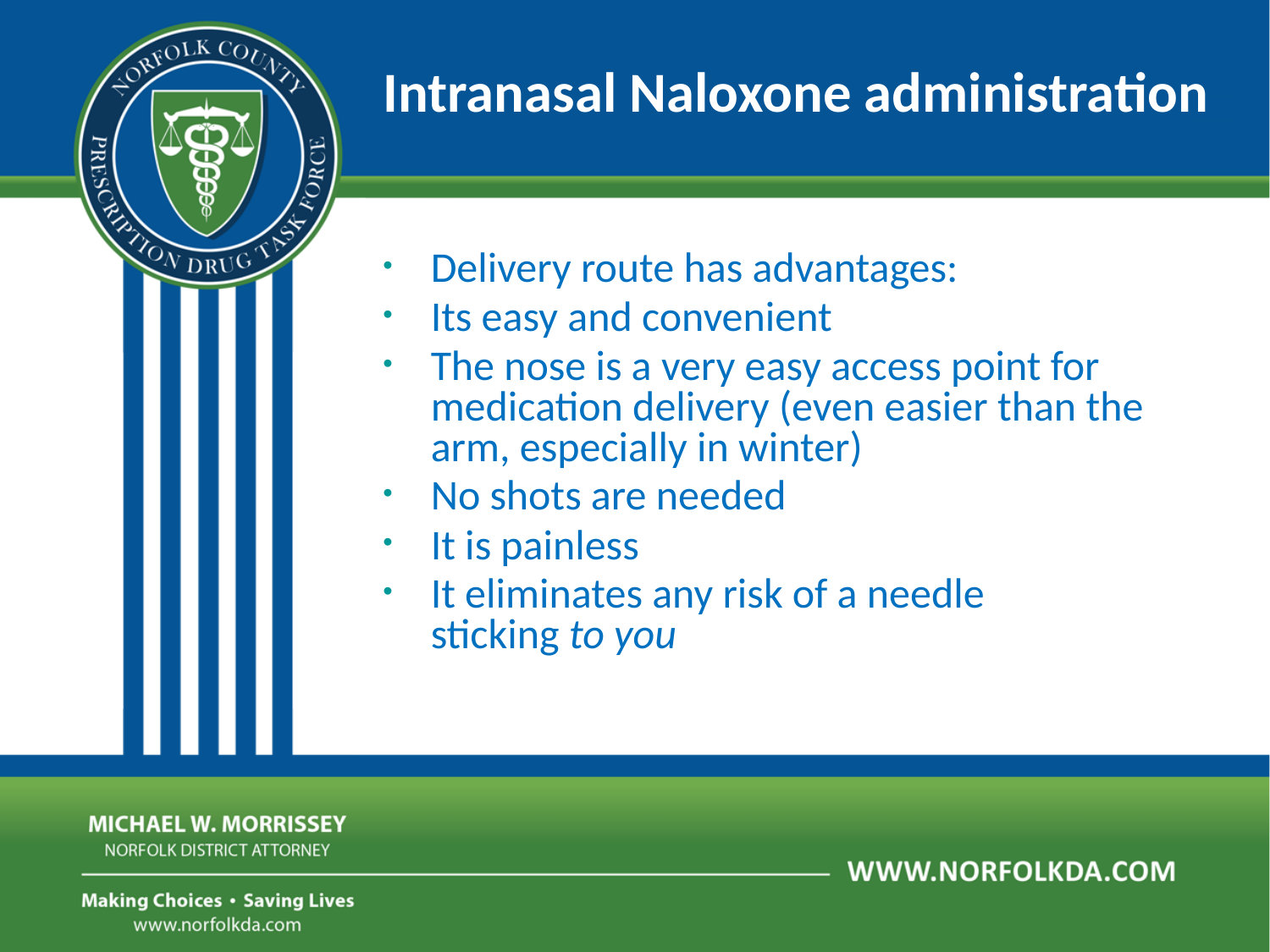

Intranasal Naloxone administration
Delivery route has advantages:
Its easy and convenient
The nose is a very easy access point for medication delivery (even easier than the arm, especially in winter)
No shots are needed
It is painless
It eliminates any risk of a needle
sticking to you